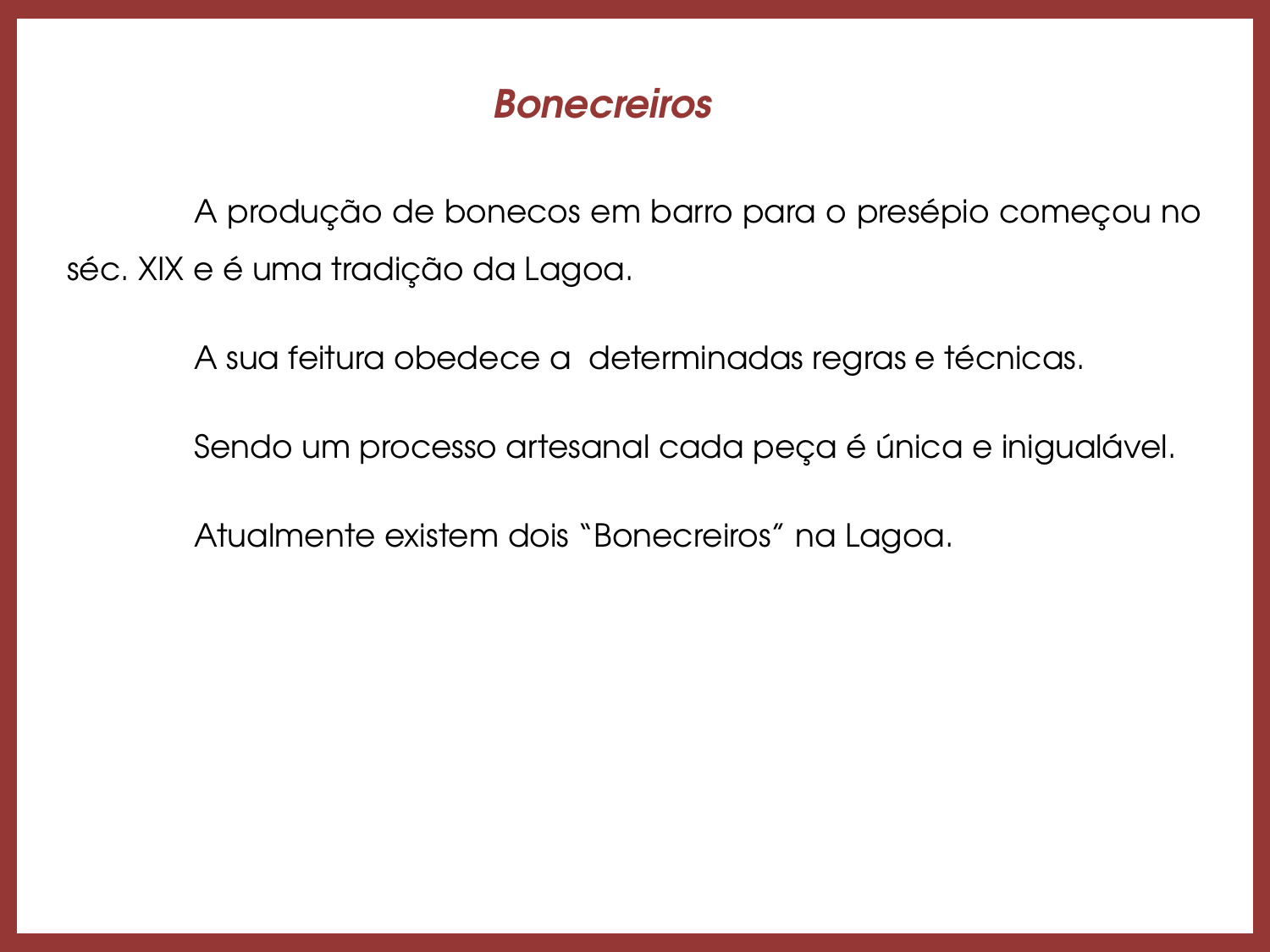

Bonecreiros
	A produção de bonecos em barro para o presépio começou no séc. XIX e é uma tradição da Lagoa.

	A sua feitura obedece a  determinadas regras e técnicas.

	Sendo um processo artesanal cada peça é única e inigualável.

	Atualmente existem dois “Bonecreiros” na Lagoa.